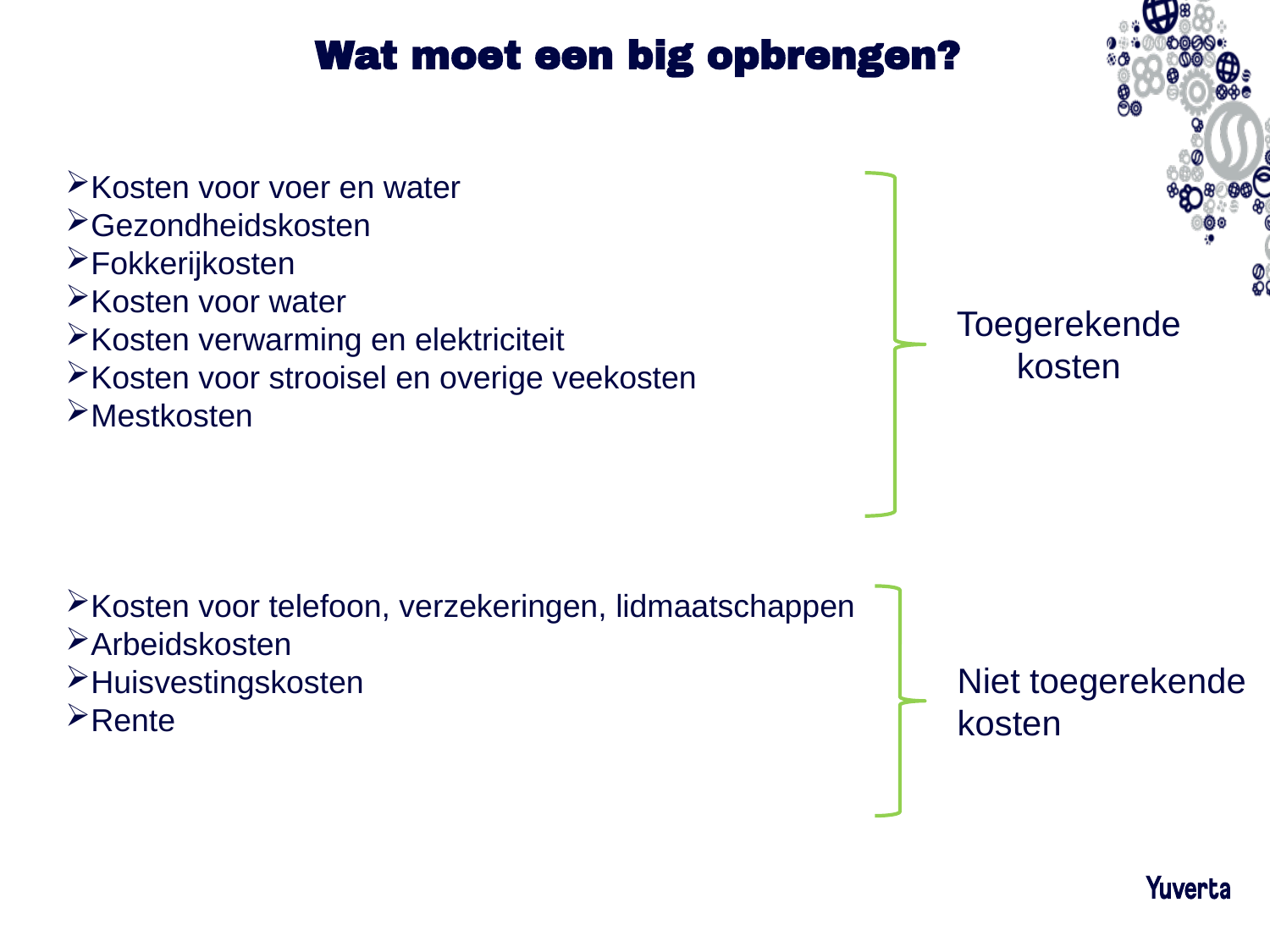

# Wat moet een big opbrengen?
Kosten voor voer en water
Gezondheidskosten
Fokkerijkosten
Kosten voor water
Kosten verwarming en elektriciteit
Kosten voor strooisel en overige veekosten
Mestkosten

Kosten voor telefoon, verzekeringen, lidmaatschappen
Arbeidskosten
Huisvestingskosten
Rente

Toegerekende kosten

Niet toegerekende
kosten
39